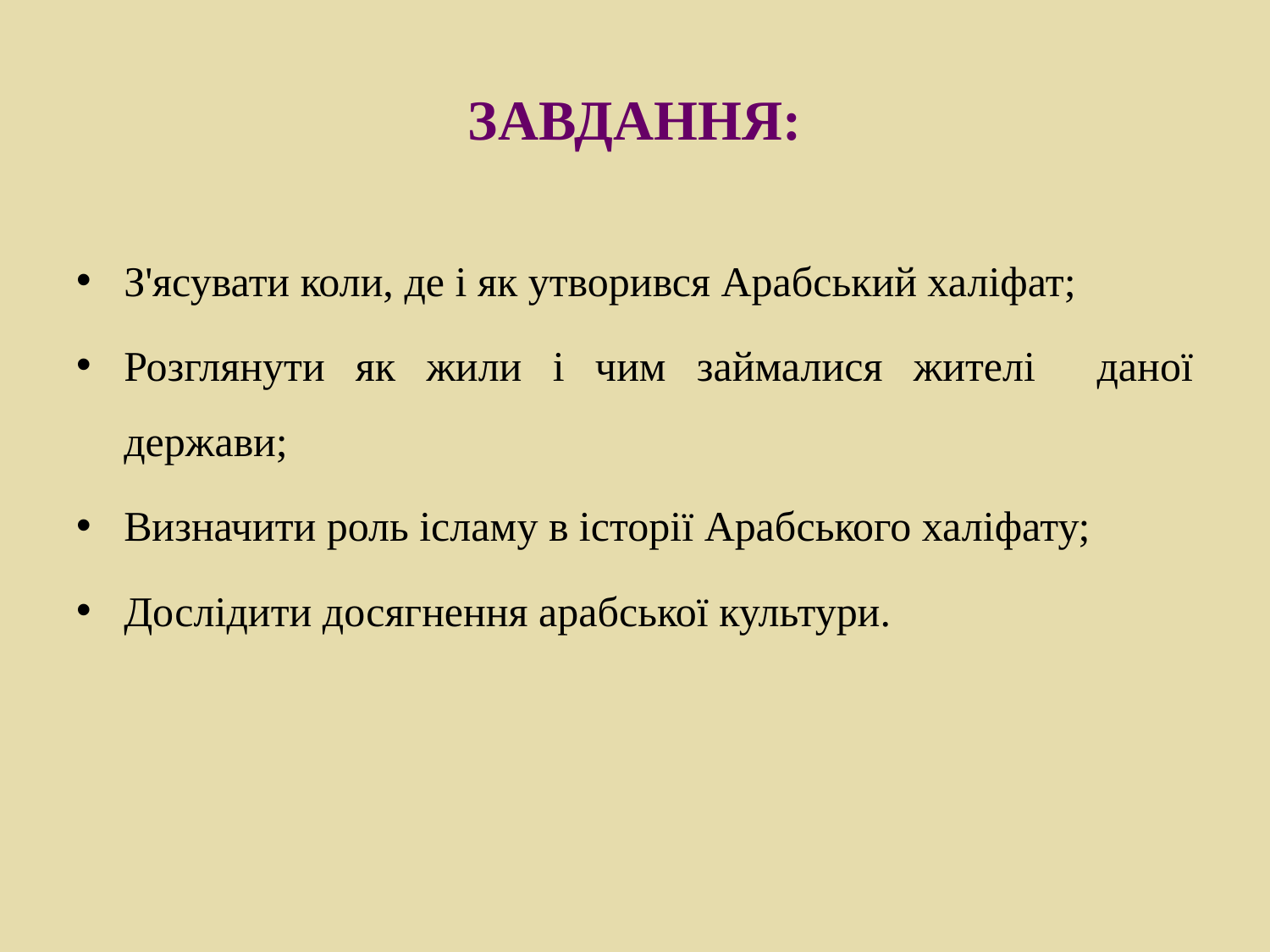

# ЗАВДАННЯ:
З'ясувати коли, де і як утворився Арабський халіфат;
Розглянути як жили і чим займалися жителі  даної держави;
Визначити роль ісламу в історії Арабського халіфату;
Дослідити досягнення арабської культури.